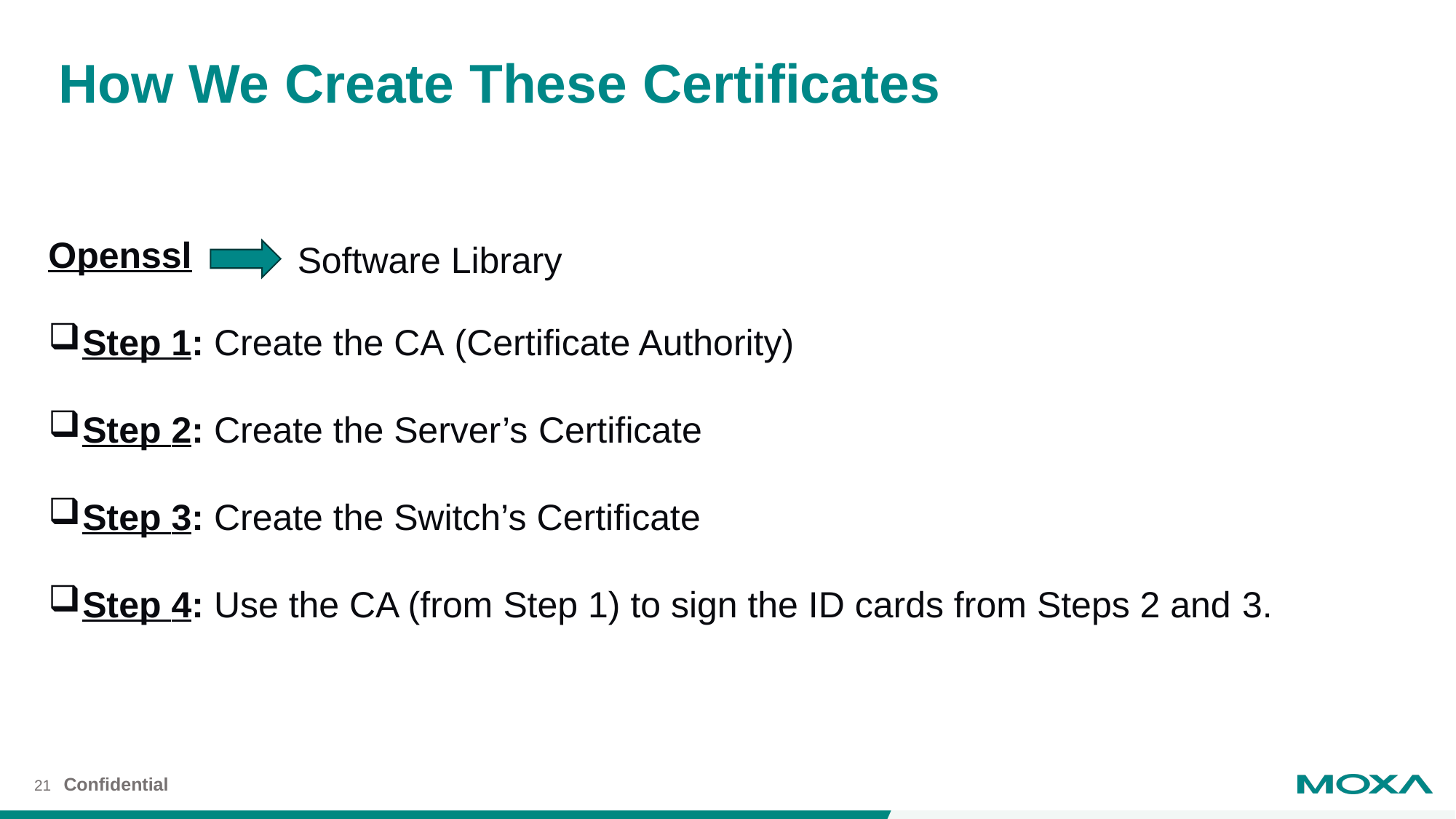

How We Create These Certificates
Openssl

Step 1: Create the CA (Certificate Authority)

Step 2: Create the Server’s Certificate

Step 3: Create the Switch’s Certificate

Step 4: Use the CA (from Step 1) to sign the ID cards from Steps 2 and 3.
Software Library